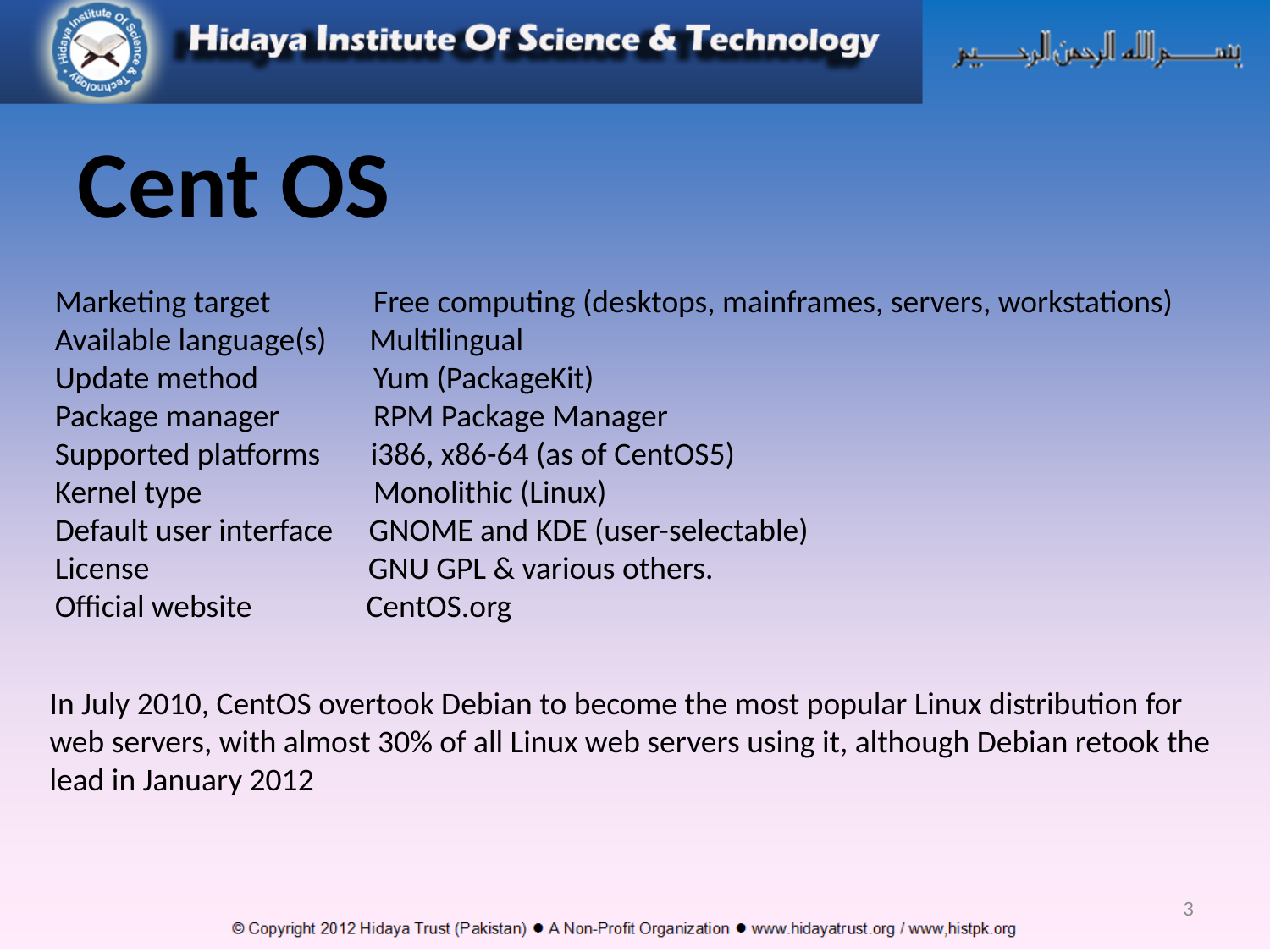

Cent OS
Marketing target	         Free computing (desktops, mainframes, servers, workstations)
Available language(s)      Multilingual
Update method	         Yum (PackageKit)
Package manager	         RPM Package Manager
Supported platforms       i386, x86-64 (as of CentOS5)
Kernel type	         Monolithic (Linux)
Default user interface     GNOME and KDE (user-selectable)
License	                          GNU GPL & various others.
Official website	        CentOS.org
In July 2010, CentOS overtook Debian to become the most popular Linux distribution for web servers, with almost 30% of all Linux web servers using it, although Debian retook the lead in January 2012
3